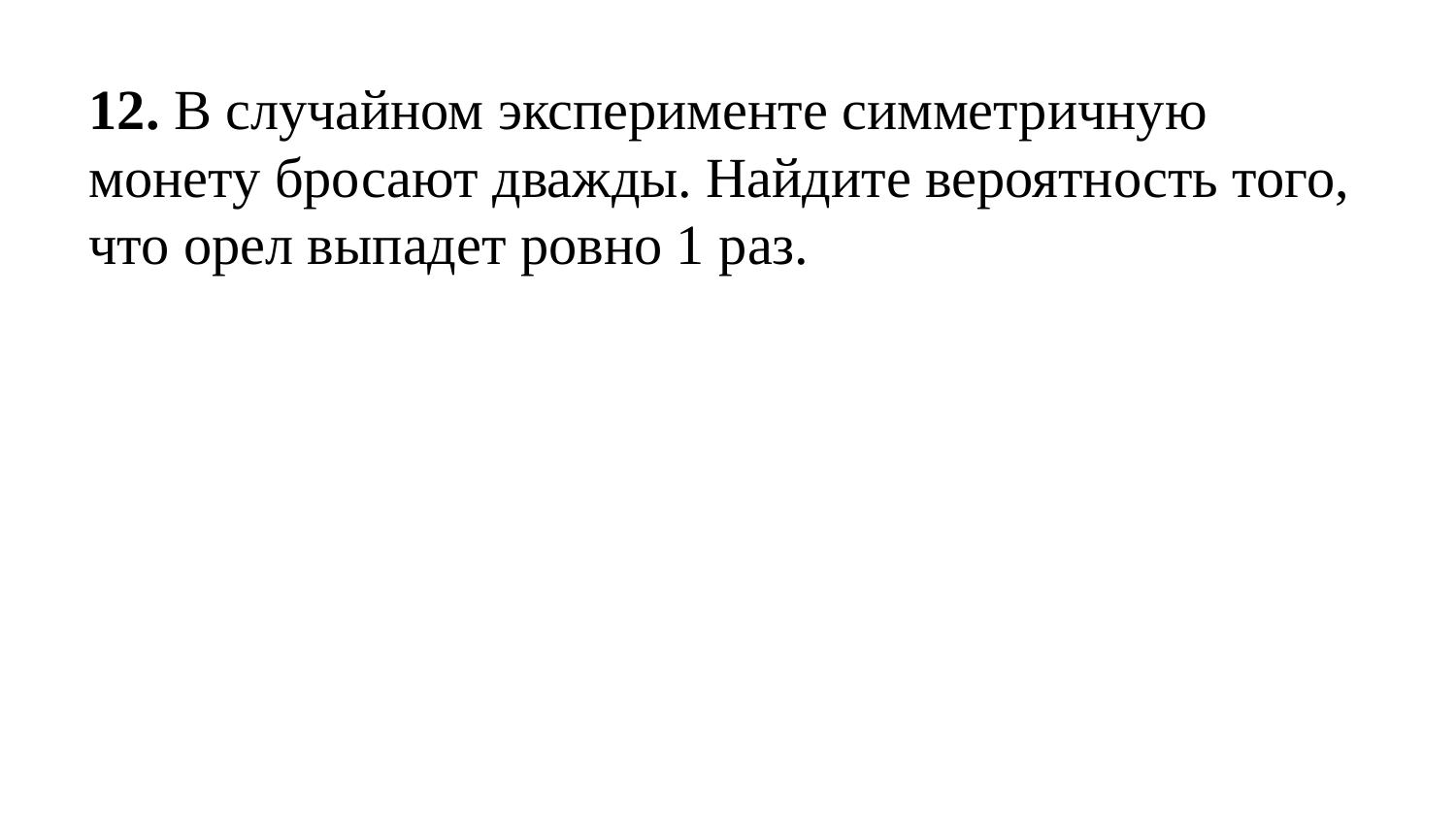

12. В случайном эксперименте симметричную монету бросают дважды. Найдите вероятность того, что орел выпадет ровно 1 раз.